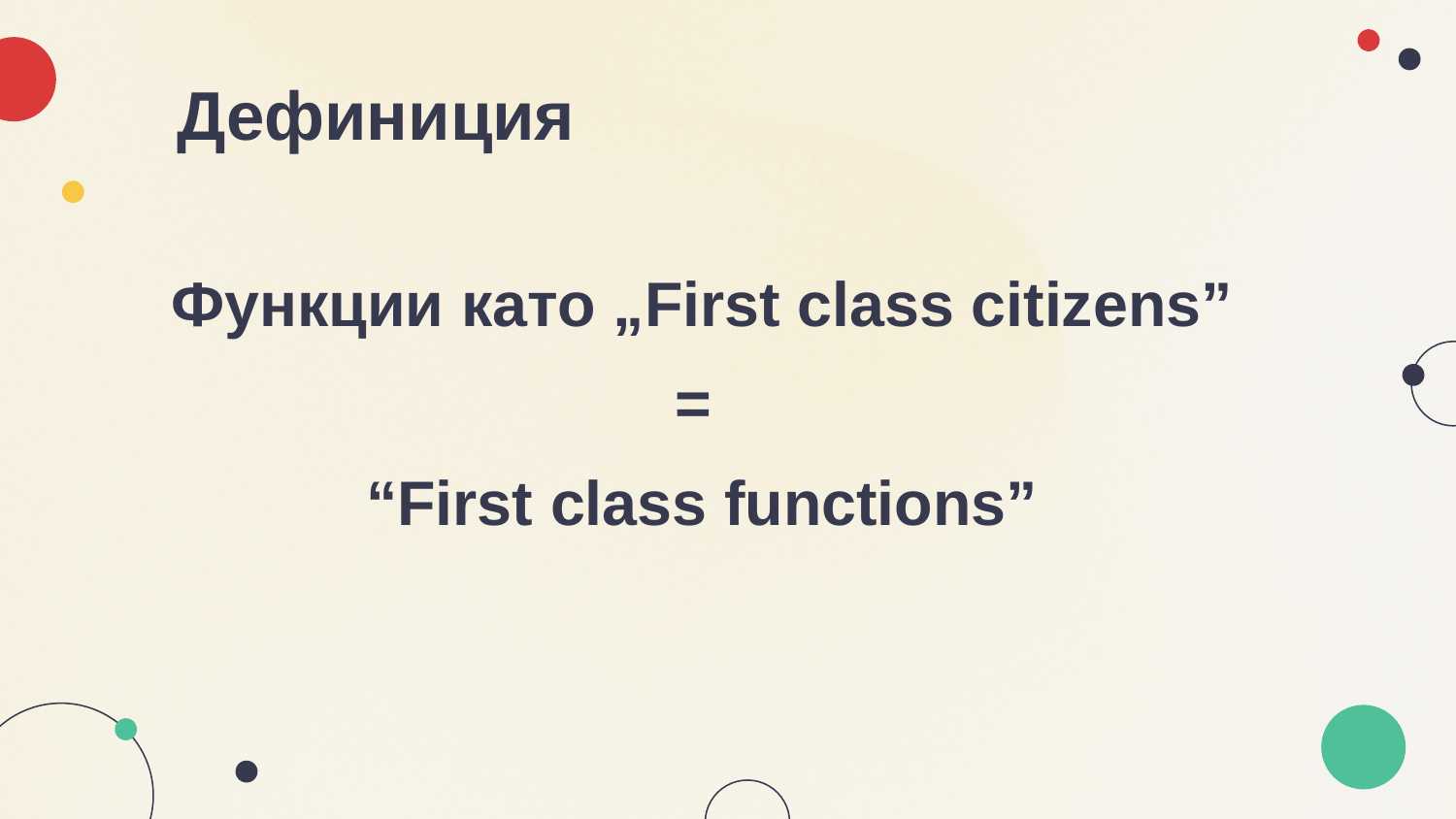

Дефиниция

Функции като „First class citizens”
=
“First class functions”